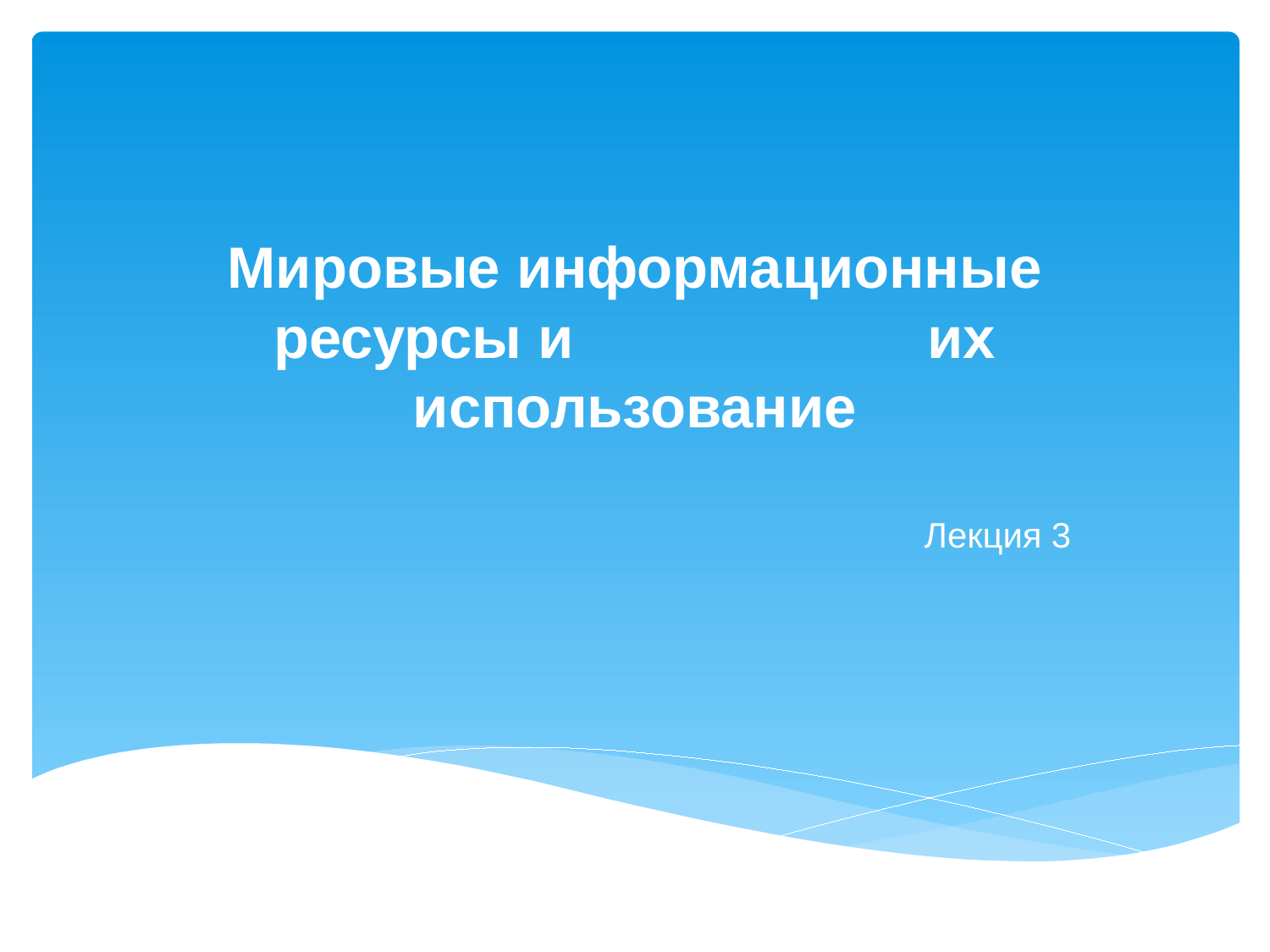

# Мировые информационные ресурсы и                      их использование
Лекция 3